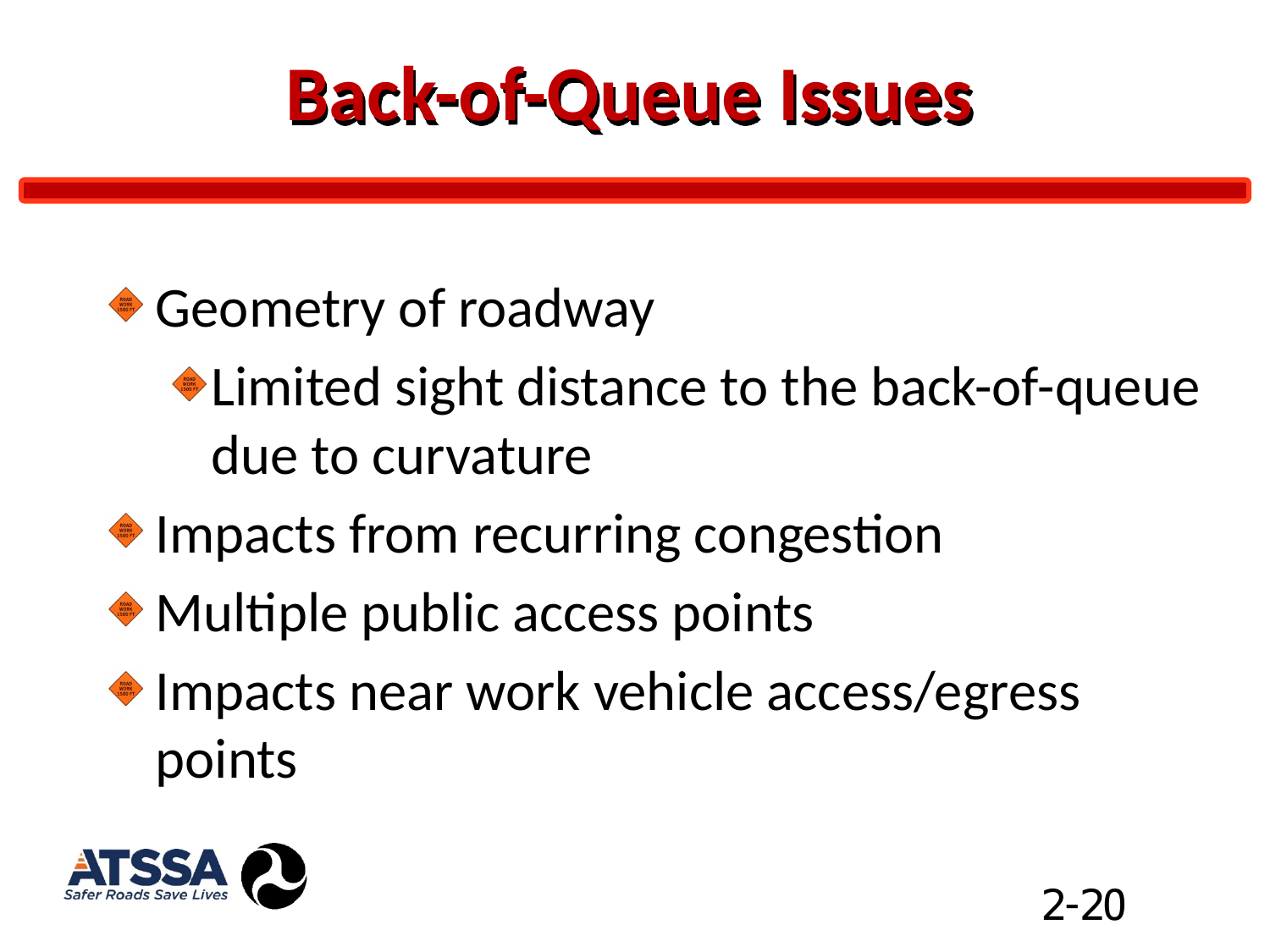

Back-of-Queue Issues
Geometry of roadway
Limited sight distance to the back-of-queue due to curvature
Impacts from recurring congestion
Multiple public access points
Impacts near work vehicle access/egress points